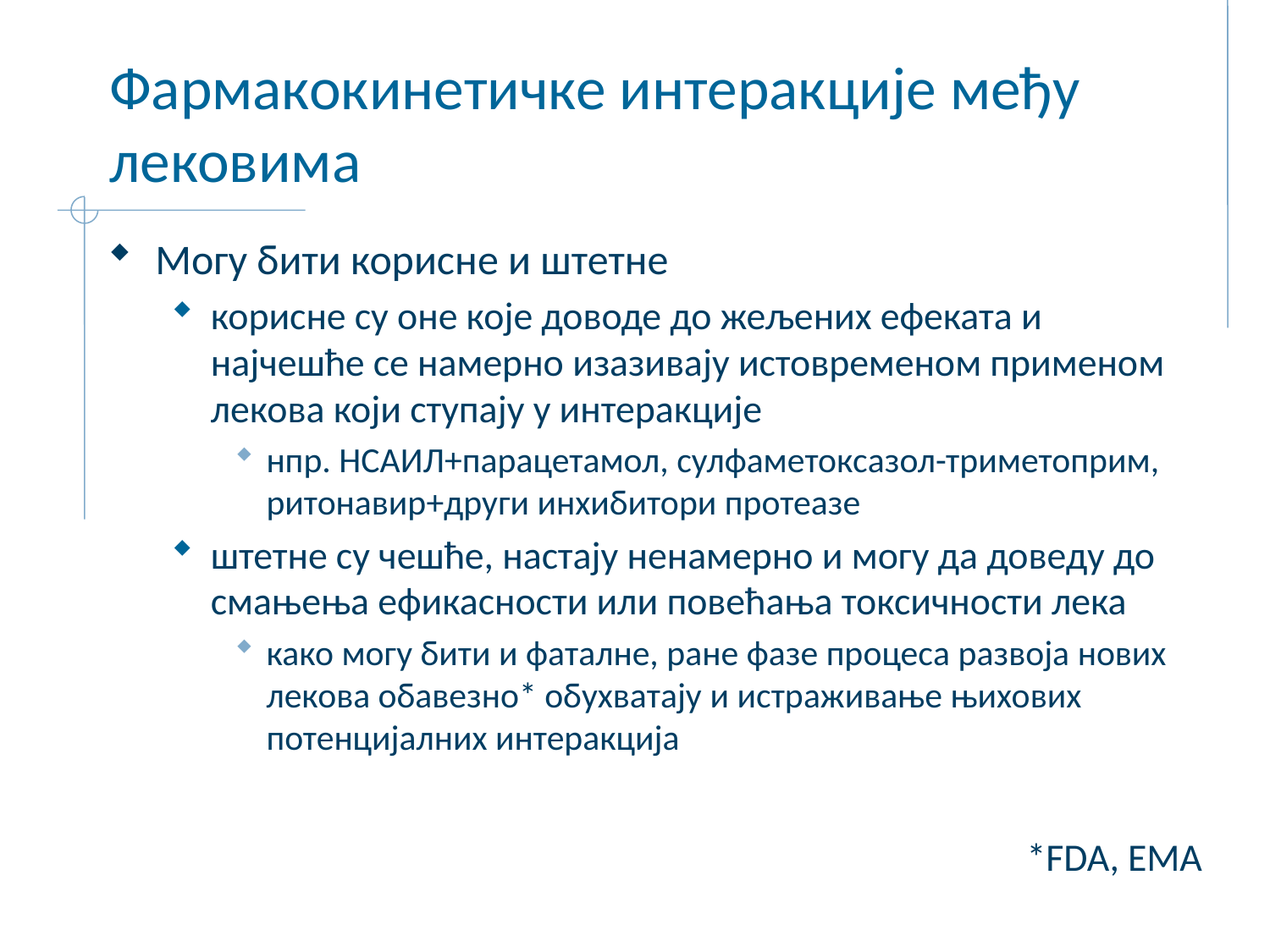

# Фармакокинетичке интеракције међу лековима
Могу бити корисне и штетне
корисне су оне које доводе до жељених ефеката и најчешће се намерно изазивају истовременом применом лекова који ступају у интеракције
нпр. НСАИЛ+парацетамол, сулфаметоксазол-триметоприм, ритонавир+други инхибитори протеазе
штетне су чешће, настају ненамерно и могу да доведу до смањења ефикасности или повећања токсичности лека
како могу бити и фаталне, ране фазе процеса развоја нових лекова обавезно* обухватају и истраживање њихових потенцијалних интеракција

*FDA, EMA